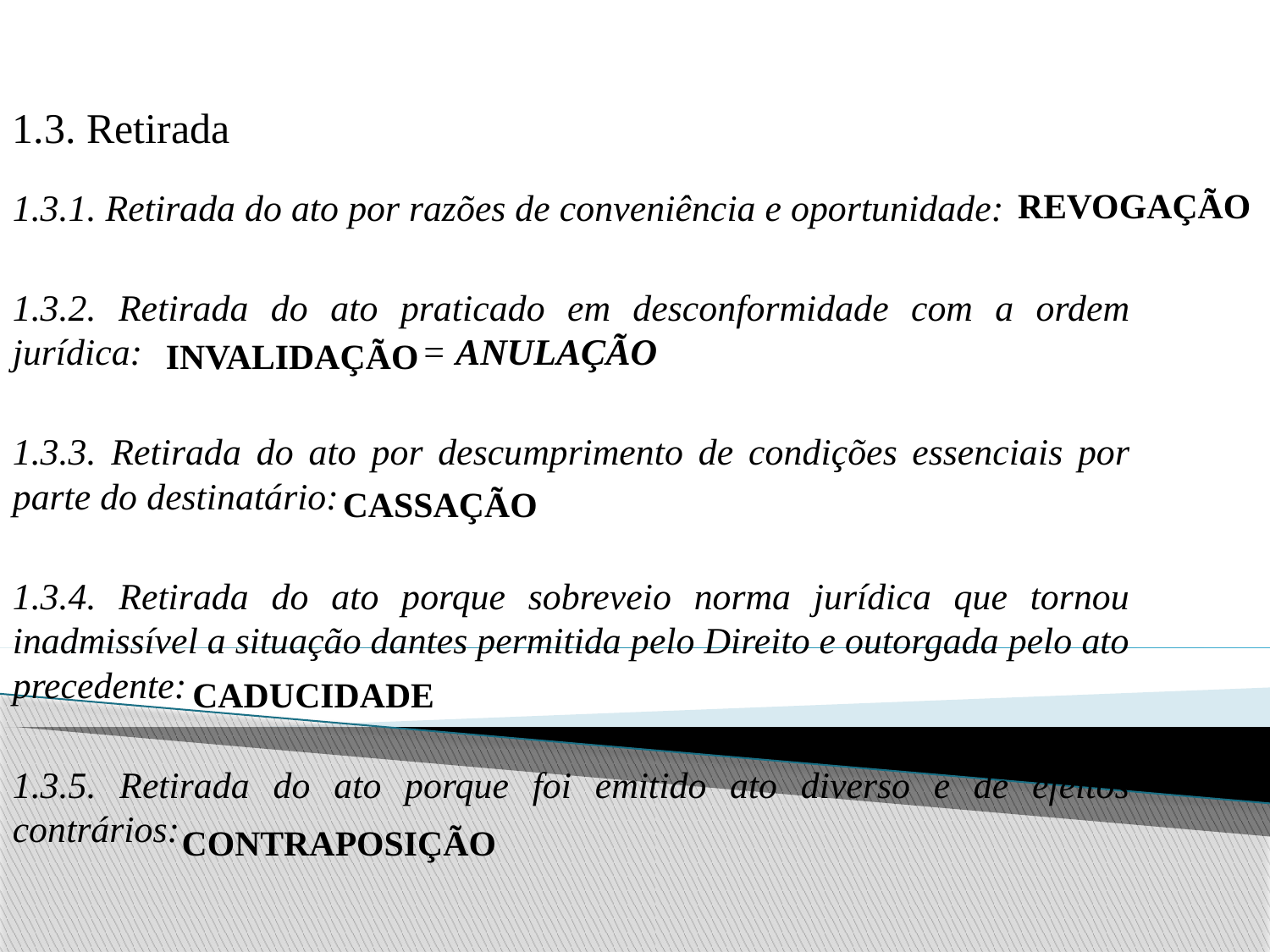

1. Um ato eficaz extingue-se por:
1.3. Retirada
1.3.1. Retirada do ato por razões de conveniência e oportunidade:

1.3.2. Retirada do ato praticado em desconformidade com a ordem jurídica:		   = ANULAÇÃO

1.3.3. Retirada do ato por descumprimento de condições essenciais por parte do destinatário:

1.3.4. Retirada do ato porque sobreveio norma jurídica que tornou inadmissível a situação dantes permitida pelo Direito e outorgada pelo ato precedente:

1.3.5. Retirada do ato porque foi emitido ato diverso e de efeitos contrários:
REVOGAÇÃO
INVALIDAÇÃO
CASSAÇÃO
CADUCIDADE
CONTRAPOSIÇÃO